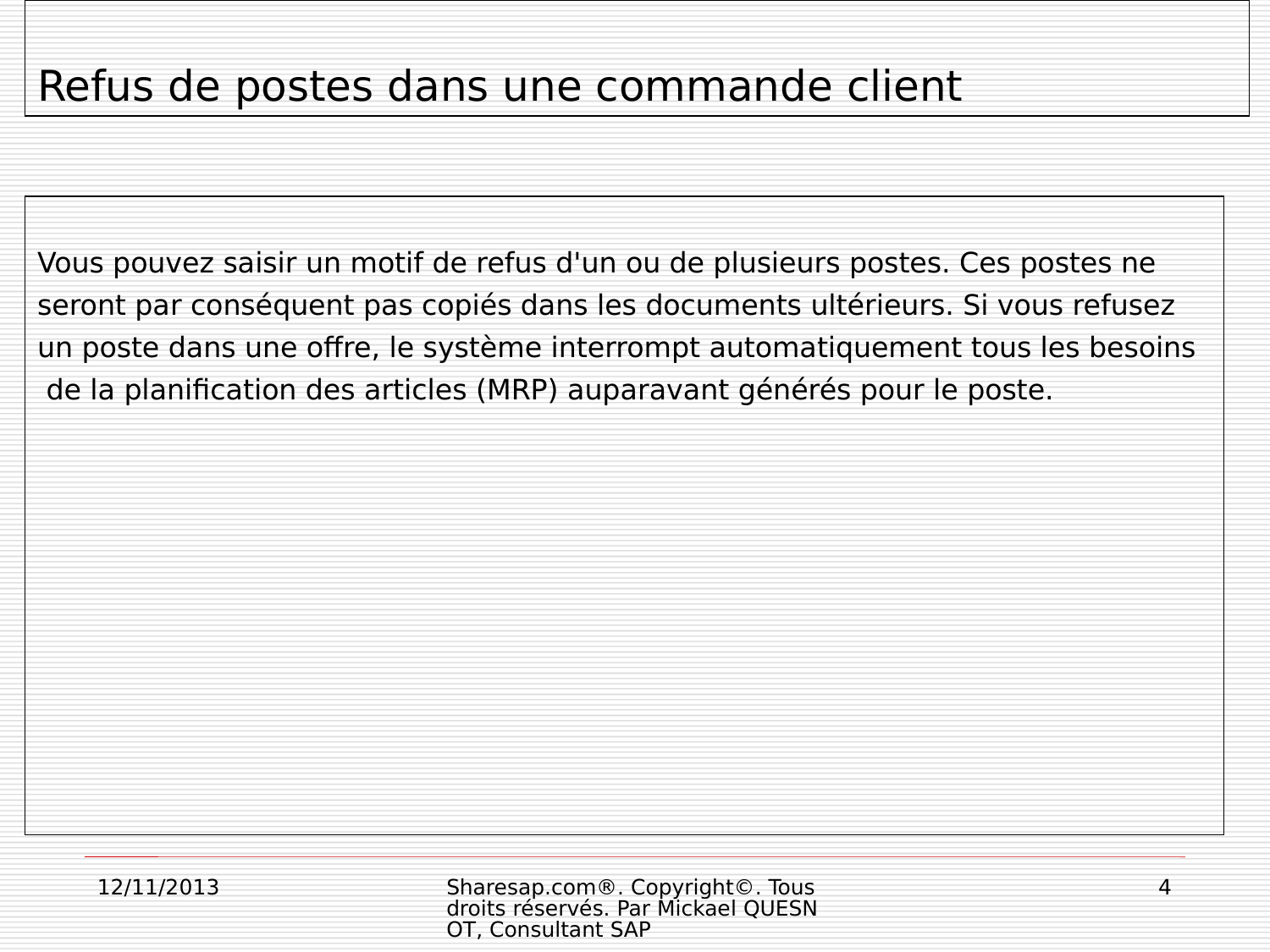

# Refus de postes dans une commande client

Vous pouvez saisir un motif de refus d'un ou de plusieurs postes. Ces postes ne
seront par conséquent pas copiés dans les documents ultérieurs. Si vous refusez
un poste dans une offre, le système interrompt automatiquement tous les besoins
 de la planification des articles (MRP) auparavant générés pour le poste.
12/11/2013
Sharesap.com®. Copyright©. Tous droits réservés. Par Mickael QUESNOT, Consultant SAP
4